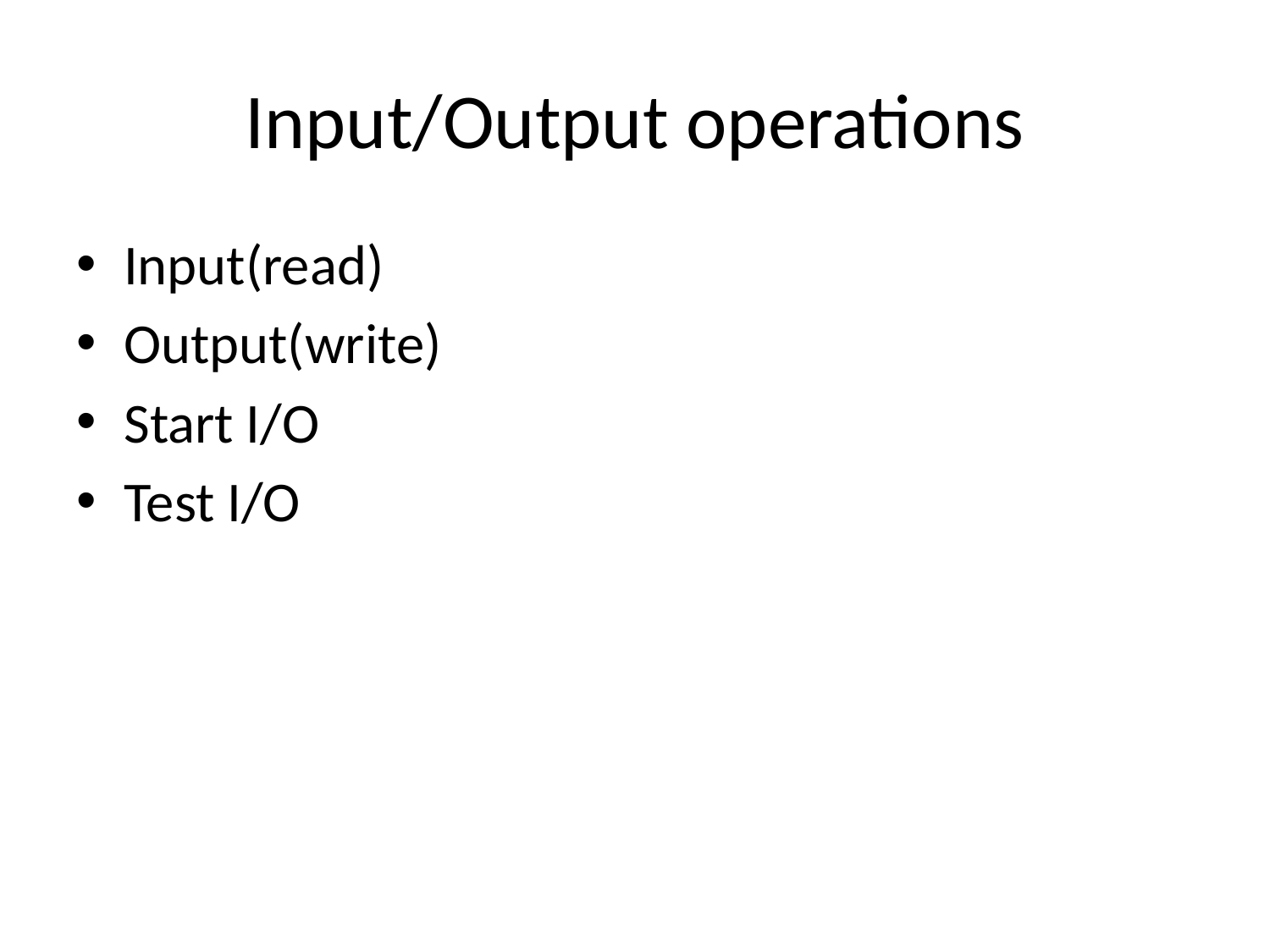

# Input/Output operations
Input(read)
Output(write)
Start I/O
Test I/O